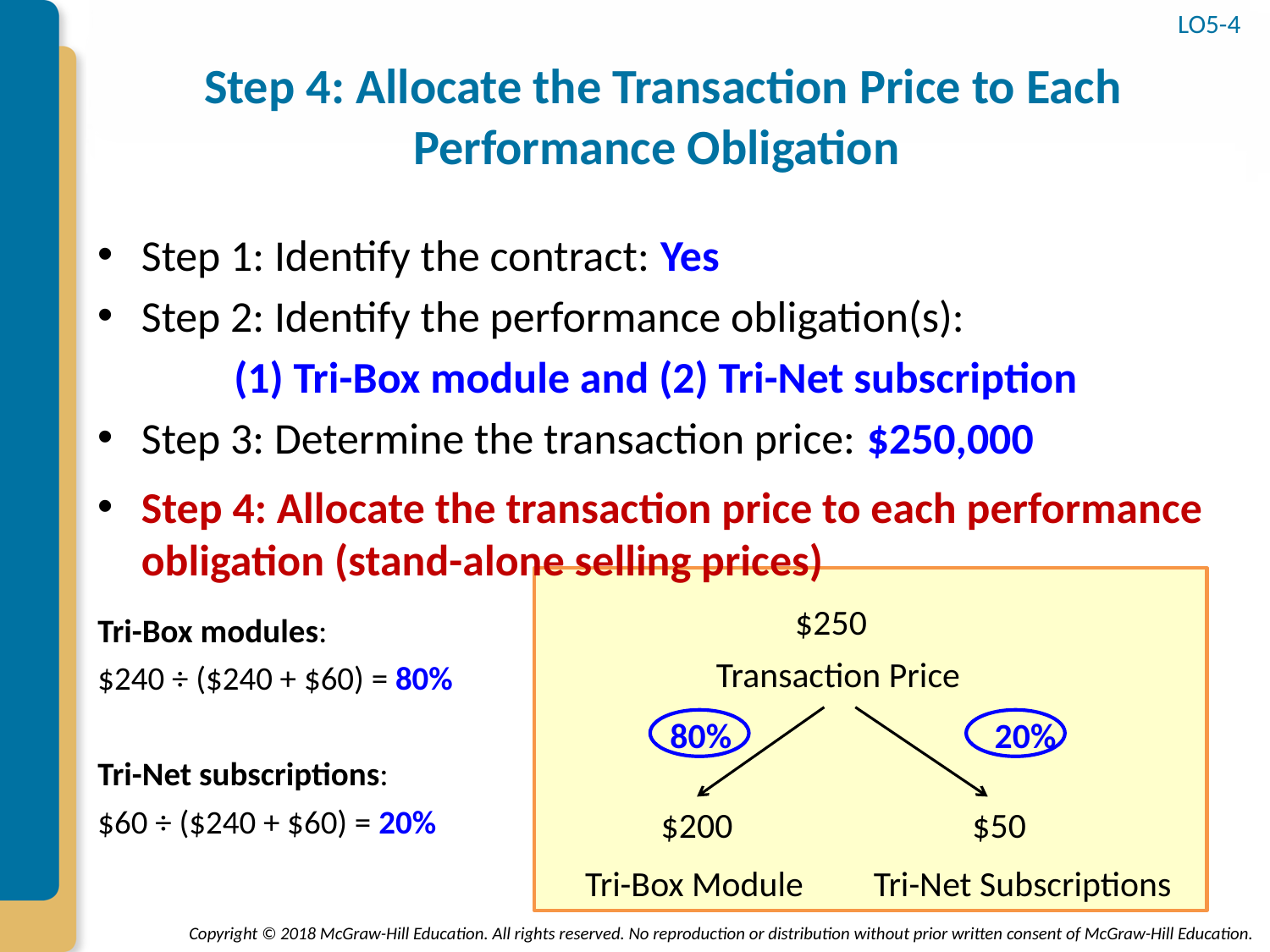

LO5-4
# Step 4: Allocate the Transaction Price to Each Performance Obligation
Step 1: Identify the contract: Yes
Step 2: Identify the performance obligation(s):
(1) Tri-Box module and (2) Tri-Net subscription
Step 3: Determine the transaction price: $250,000
Step 4: Allocate the transaction price to each performance obligation (stand-alone selling prices)
Tri-Box modules:
$240 ÷ ($240 + $60) = 80%

Tri-Net subscriptions:
$60 ÷ ($240 + $60) = 20%

$250
Transaction Price
80%
20%

$200
$50
Tri-Net Subscriptions
Tri-Box Module